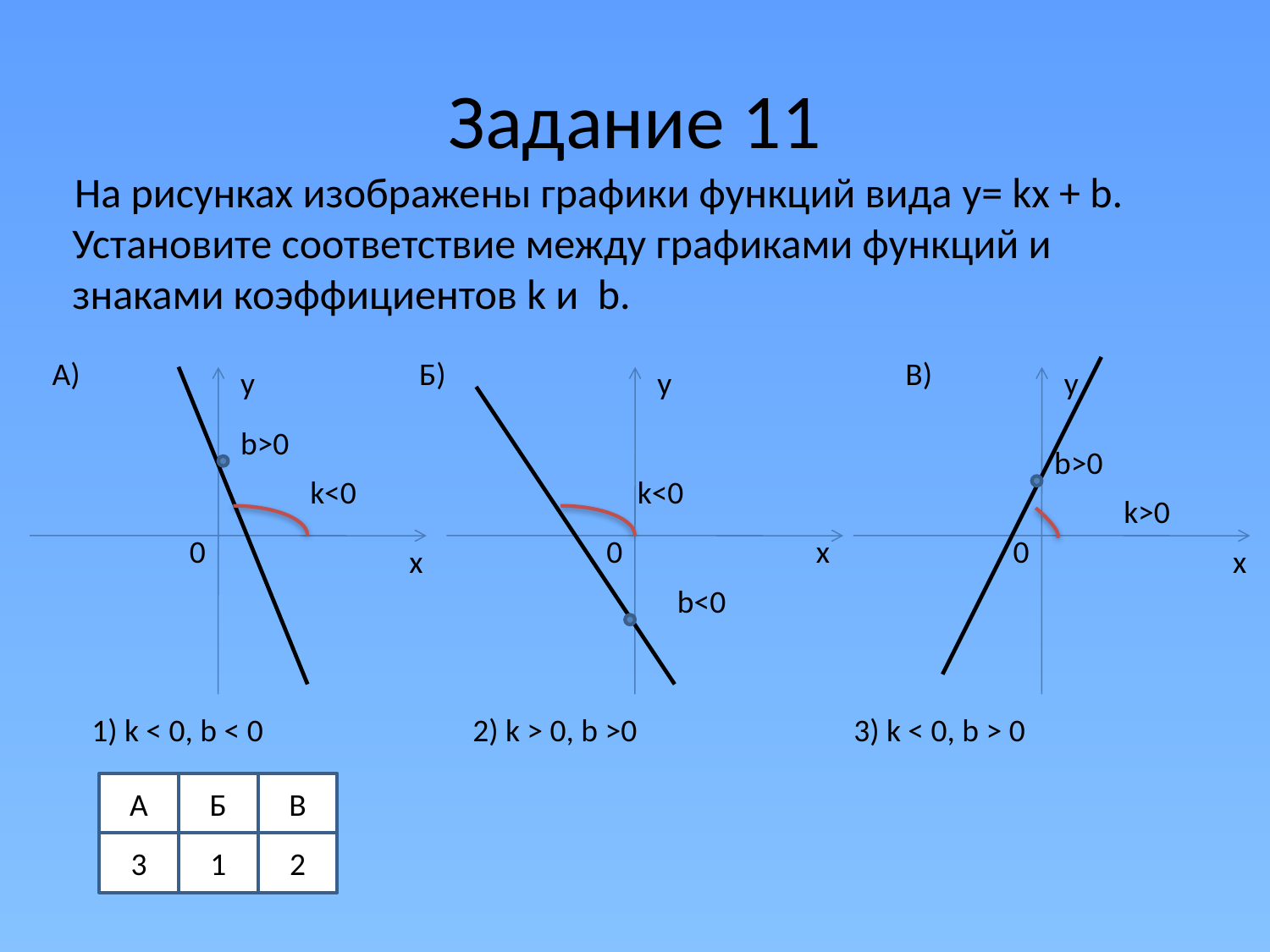

# Задание 11
На рисунках изображены графики функций вида y= kx + b. Установите соответствие между графиками функций и знаками коэффициентов k и  b.

A)
Б)
В)
y
0
x
y
0
x
y
0
x
b>0
b>0

k<0
k<0

k>0

b<0

1) k < 0, b < 0		2) k > 0, b >0		3) k < 0, b > 0
А
Б
В
3
1
2